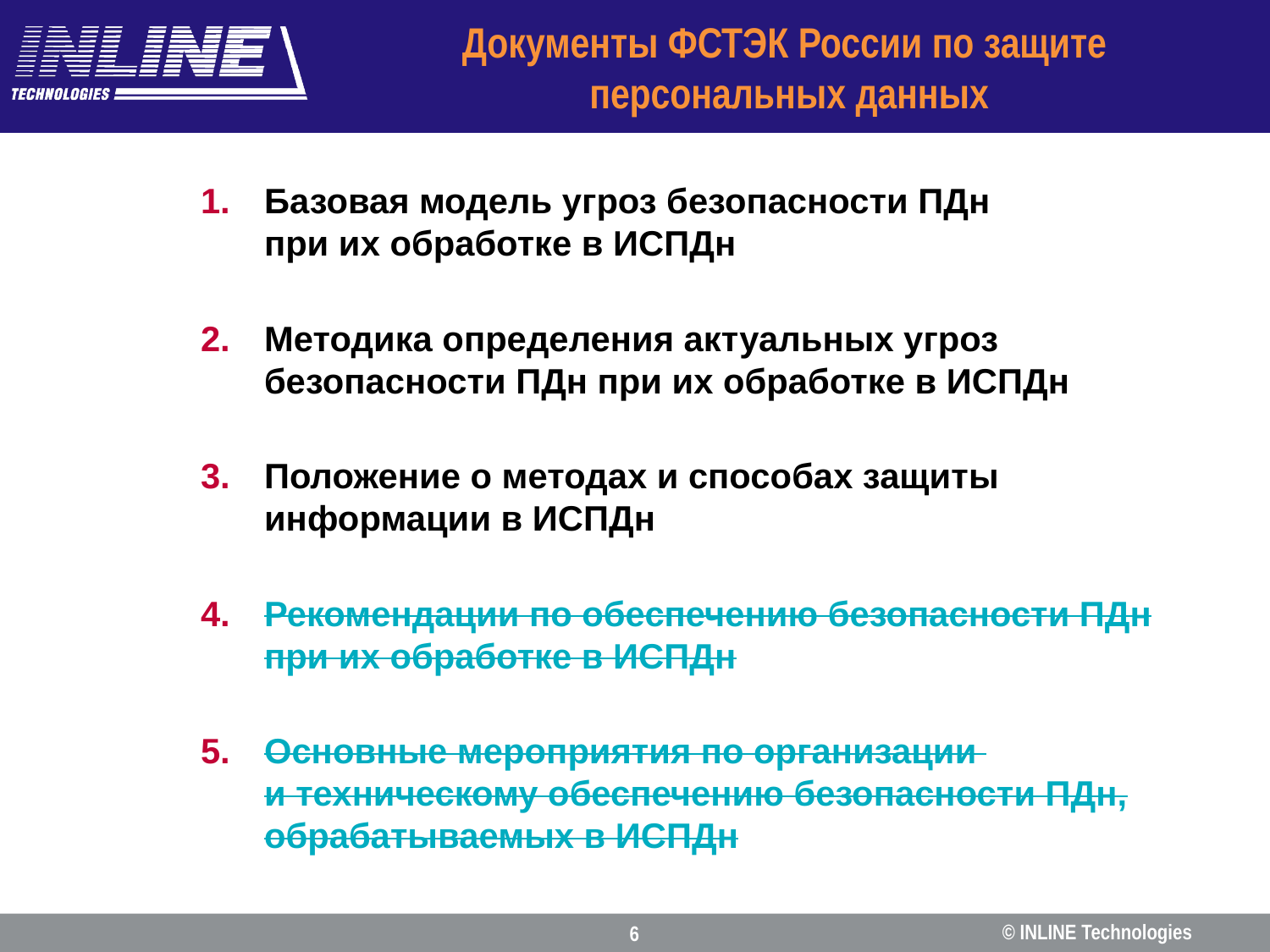

# Документы ФСТЭК России по защите персональных данных
Базовая модель угроз безопасности ПДн
при их обработке в ИСПДн
Методика определения актуальных угроз безопасности ПДн при их обработке в ИСПДн
Положение о методах и способах защиты информации в ИСПДн
Рекомендации по обеспечению безопасности ПДн при их обработке в ИСПДн
Основные мероприятия по организации
и техническому обеспечению безопасности ПДн, обрабатываемых в ИСПДн
© INLINE Technologies
6